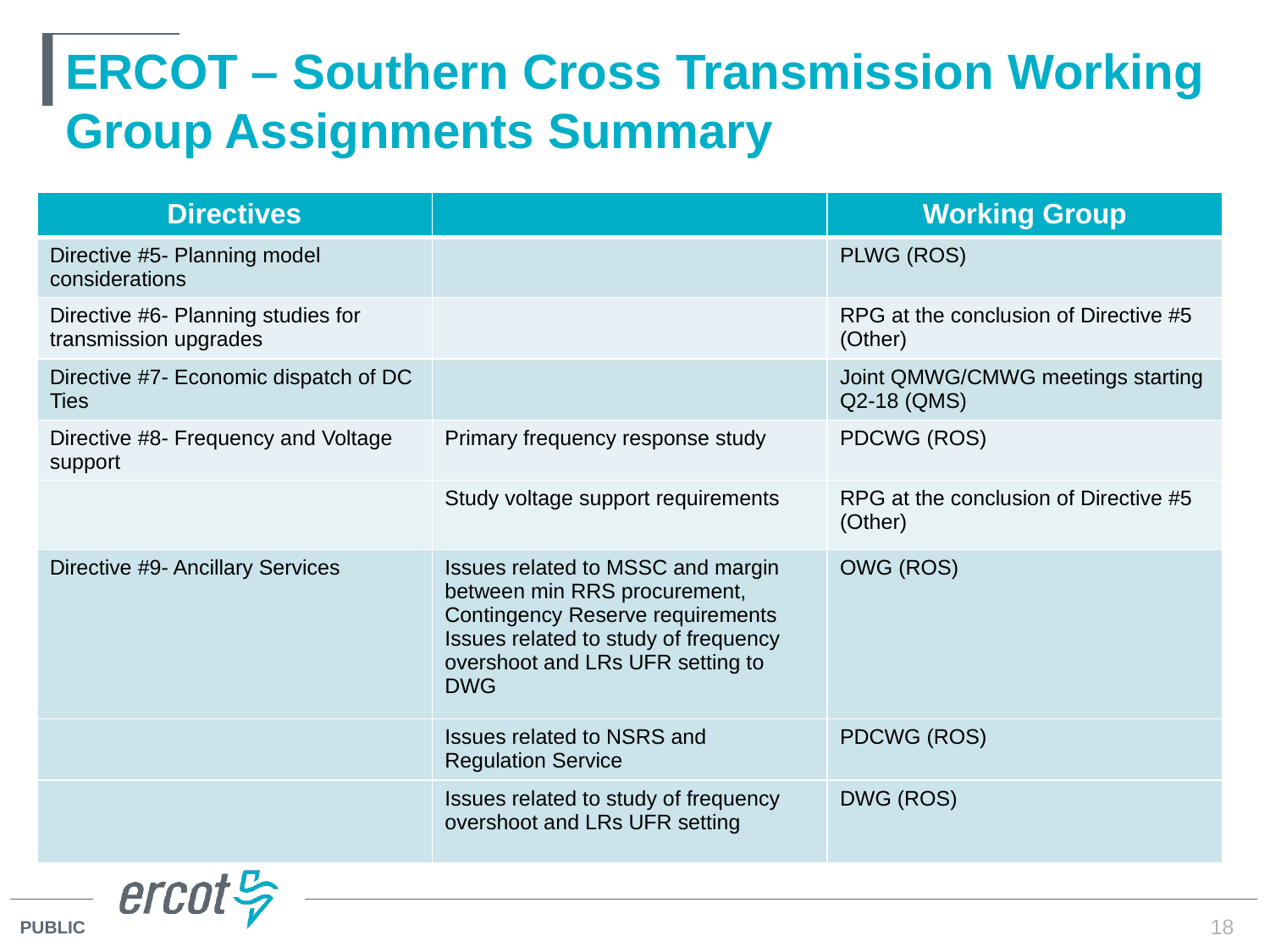

# ERCOT – Southern Cross Transmission Working Group Assignments Summary
| Directives |  | Working Group |
| --- | --- | --- |
| Directive #5- Planning model considerations |  | PLWG (ROS) |
| Directive #6- Planning studies for transmission upgrades |  | RPG at the conclusion of Directive #5 (Other) |
| Directive #7- Economic dispatch of DC Ties |  | Joint QMWG/CMWG meetings starting Q2-18 (QMS) |
| Directive #8- Frequency and Voltage support | Primary frequency response study | PDCWG (ROS) |
|  | Study voltage support requirements | RPG at the conclusion of Directive #5 (Other) |
| Directive #9- Ancillary Services | Issues related to MSSC and margin between min RRS procurement, Contingency Reserve requirements Issues related to study of frequency overshoot and LRs UFR setting to DWG | OWG (ROS) |
|  | Issues related to NSRS and Regulation Service | PDCWG (ROS) |
|  | Issues related to study of frequency overshoot and LRs UFR setting | DWG (ROS) |
18